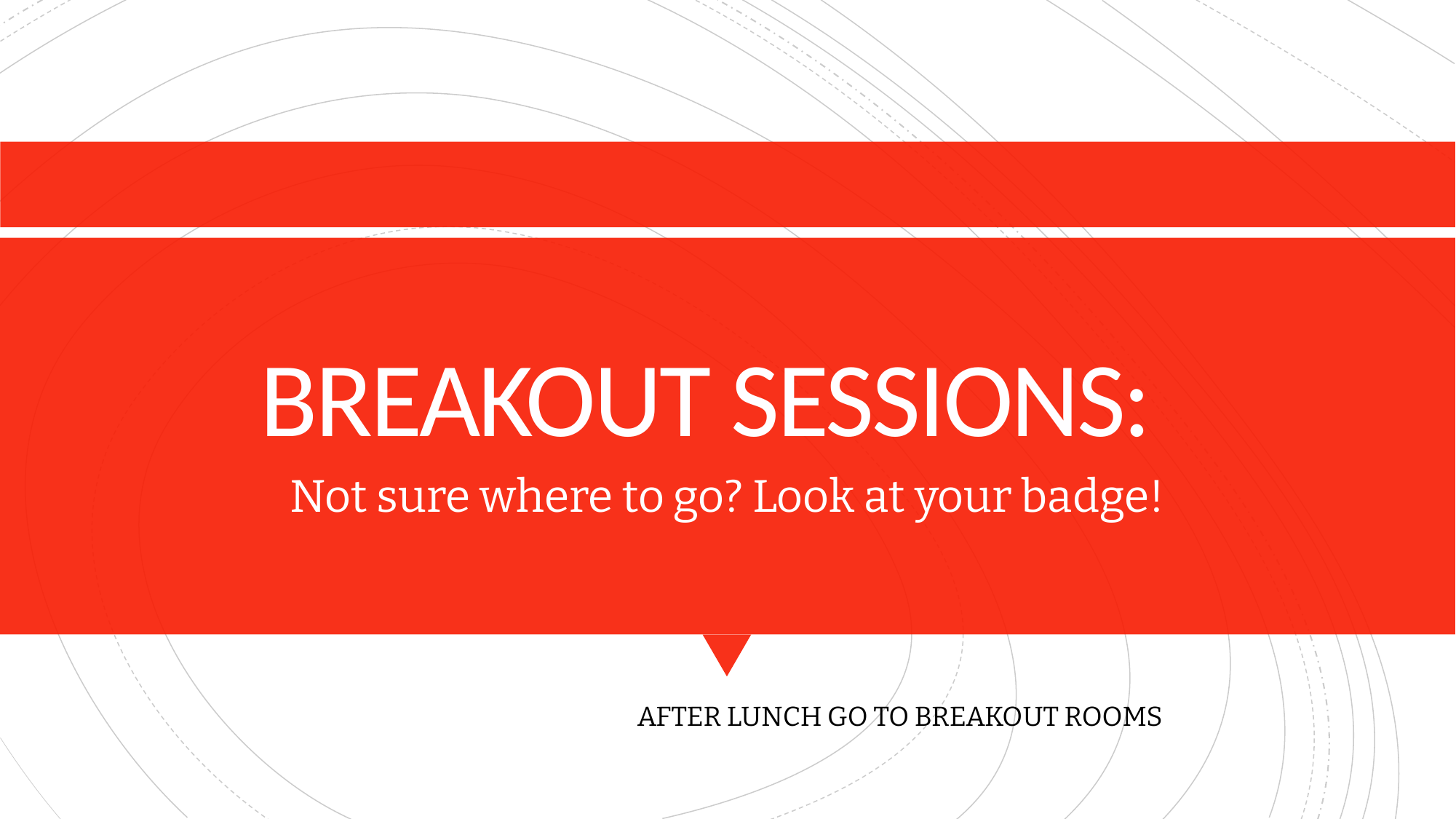

# BREAKOUT SESSIONS:
Not sure where to go? Look at your badge!
AFTER LUNCH GO TO BREAKOUT ROOMS